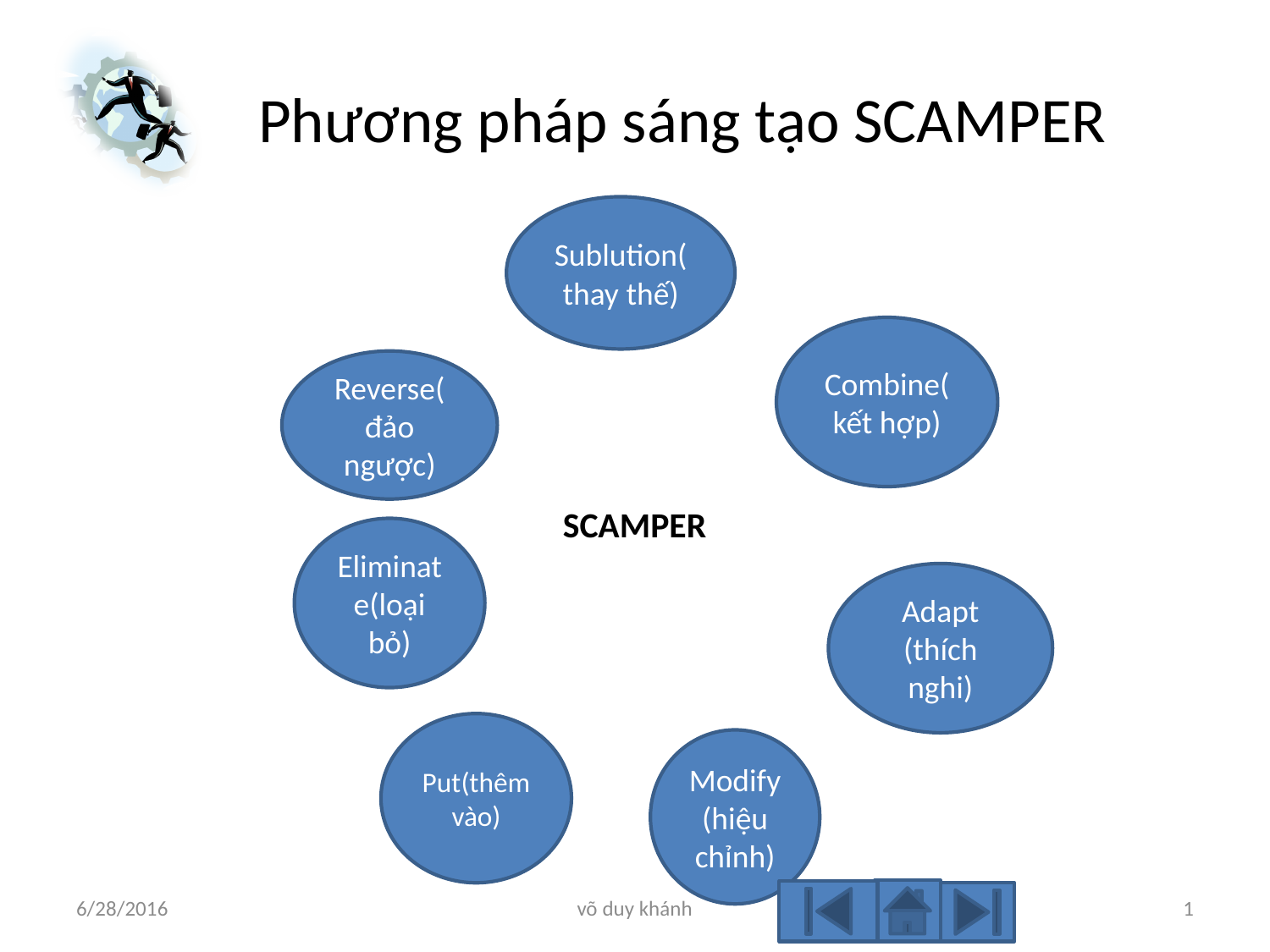

# Phương pháp sáng tạo SCAMPER
Sublution(thay thế)
Combine(kết hợp)
Reverse(đảo ngược)
SCAMPER
Eliminate(loại bỏ)
Adapt (thích nghi)
Put(thêm vào)
Modify(hiệu chỉnh)

6/28/2016
võ duy khánh
1